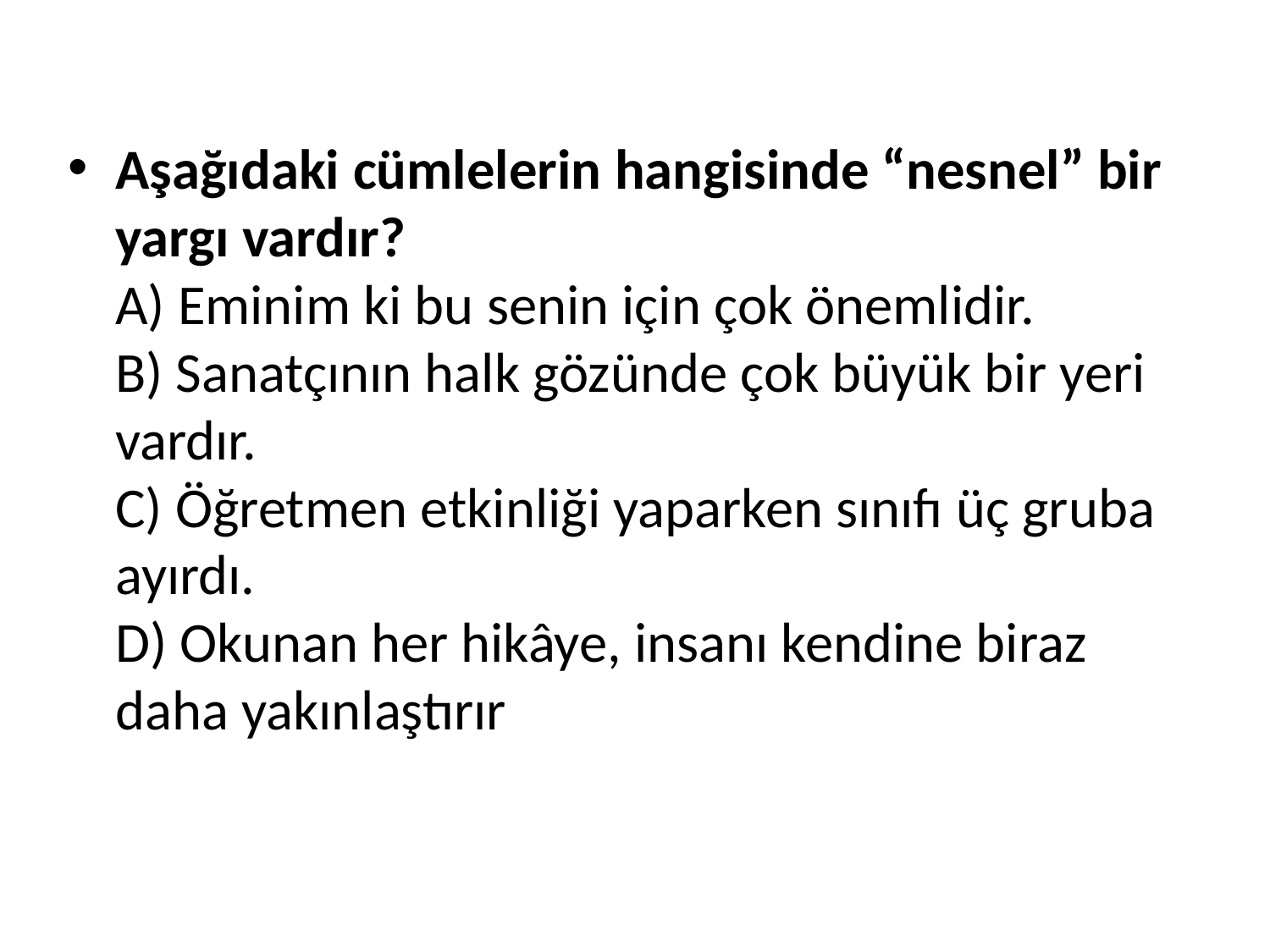

Aşağıdaki cümlelerin hangisinde “nesnel” bir yargı vardır?
A) Eminim ki bu senin için çok önemlidir.
B) Sanatçının halk gözünde çok büyük bir yeri vardır.
C) Öğretmen etkinliği yaparken sınıfı üç gruba ayırdı.
D) Okunan her hikâye, insanı kendine biraz daha yakınlaştırır